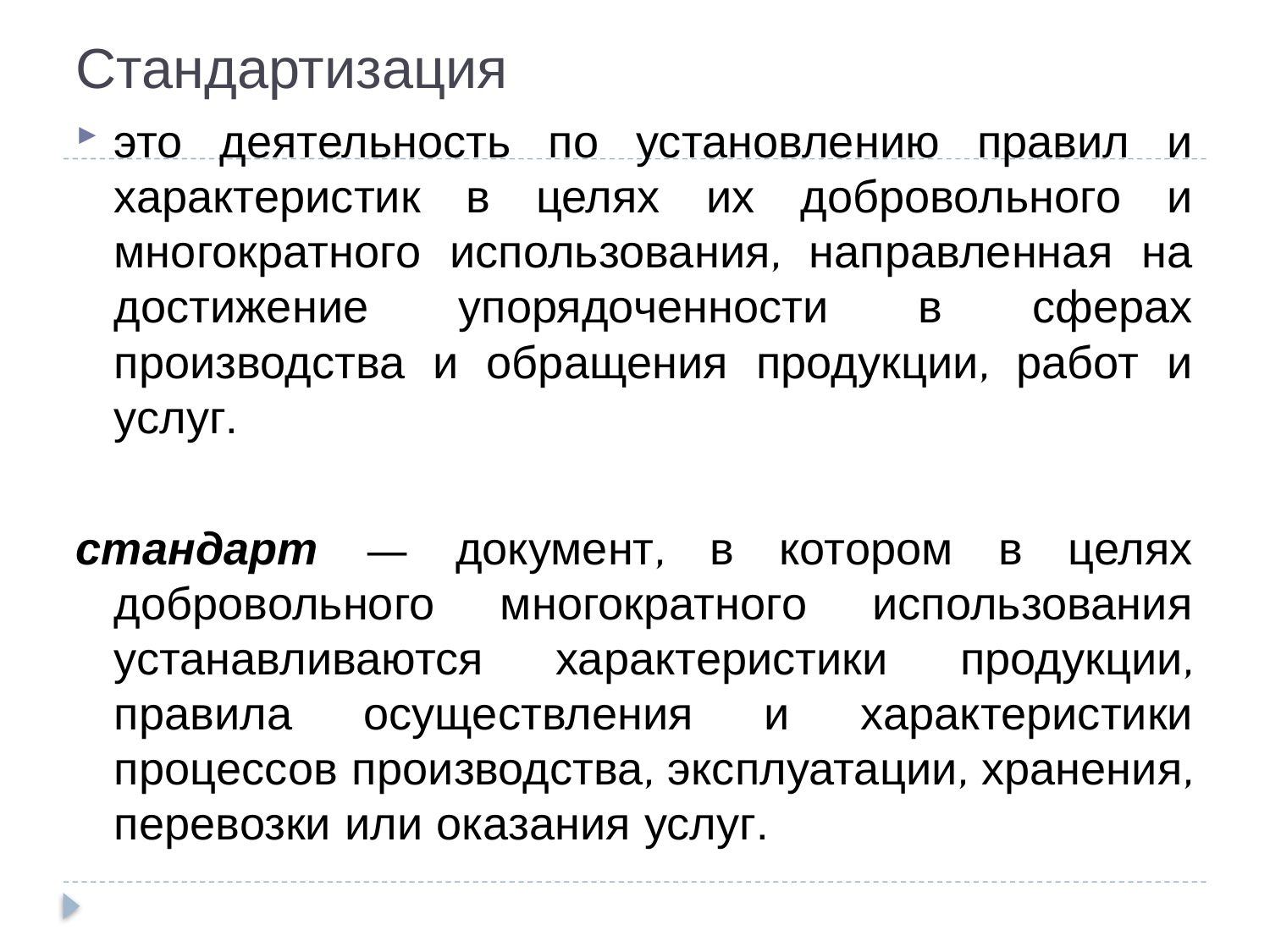

# Стандартизация
это деятельность по установлению правил и характеристик в целях их добровольного и многократного использования, направленная на достижение упорядоченности в сферах производства и обращения продукции, работ и услуг.

стандарт — документ, в котором в целях добровольного многократного использования устанавливаются характеристики продукции, правила осуществления и характеристики процессов производства, эксплуатации, хранения, перевозки или оказания услуг.